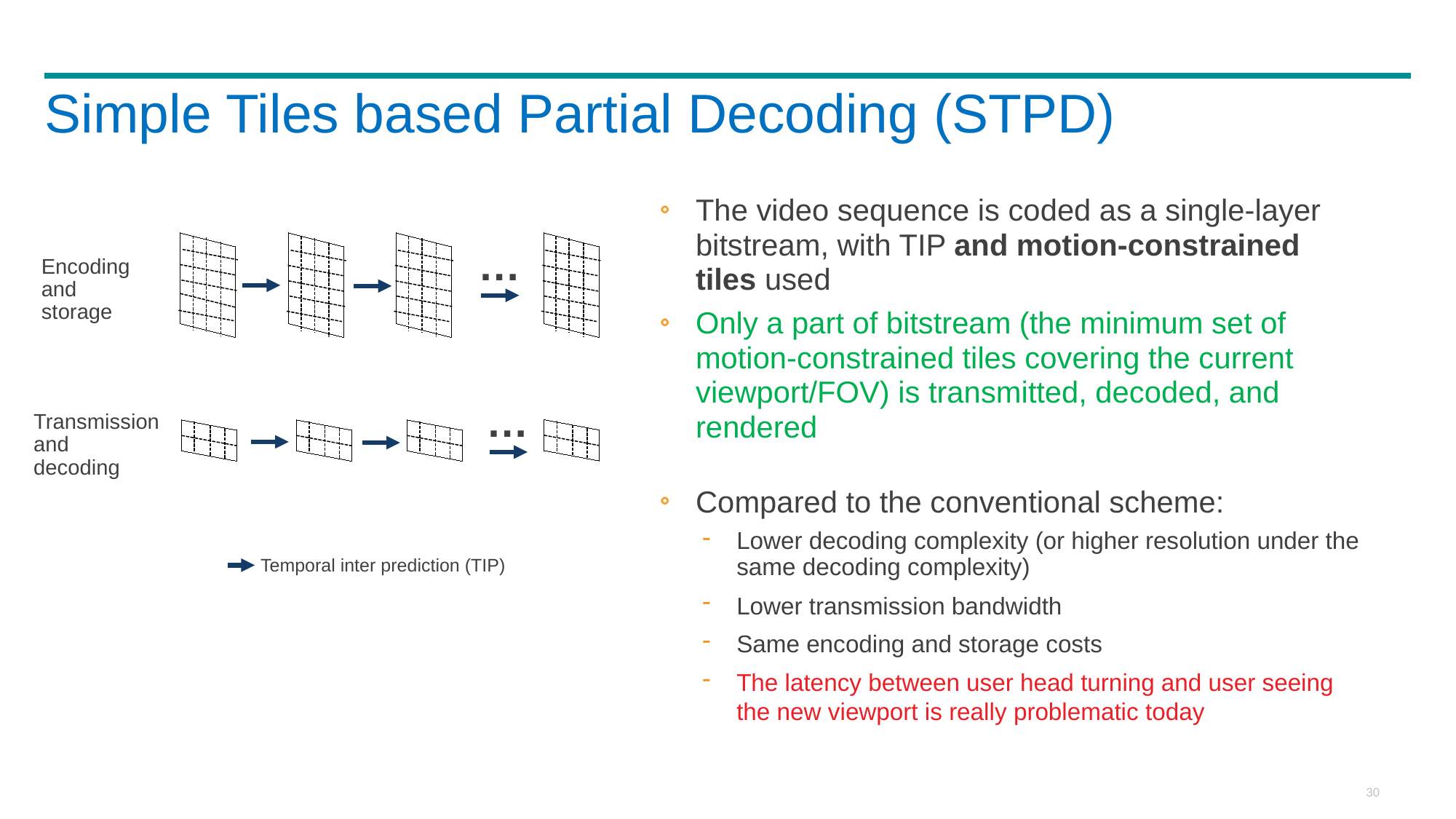

# Simple Tiles based Partial Decoding (STPD)
The video sequence is coded as a single-layer bitstream, with TIP and motion-constrained tiles used
Only a part of bitstream (the minimum set of motion-constrained tiles covering the current viewport/FOV) is transmitted, decoded, and rendered

Compared to the conventional scheme:
Lower decoding complexity (or higher resolution under the same decoding complexity)
Lower transmission bandwidth
Same encoding and storage costs
The latency between user head turning and user seeing the new viewport is really problematic today

…
Encoding and storage

…

Temporal inter prediction (TIP)
Transmission and decoding